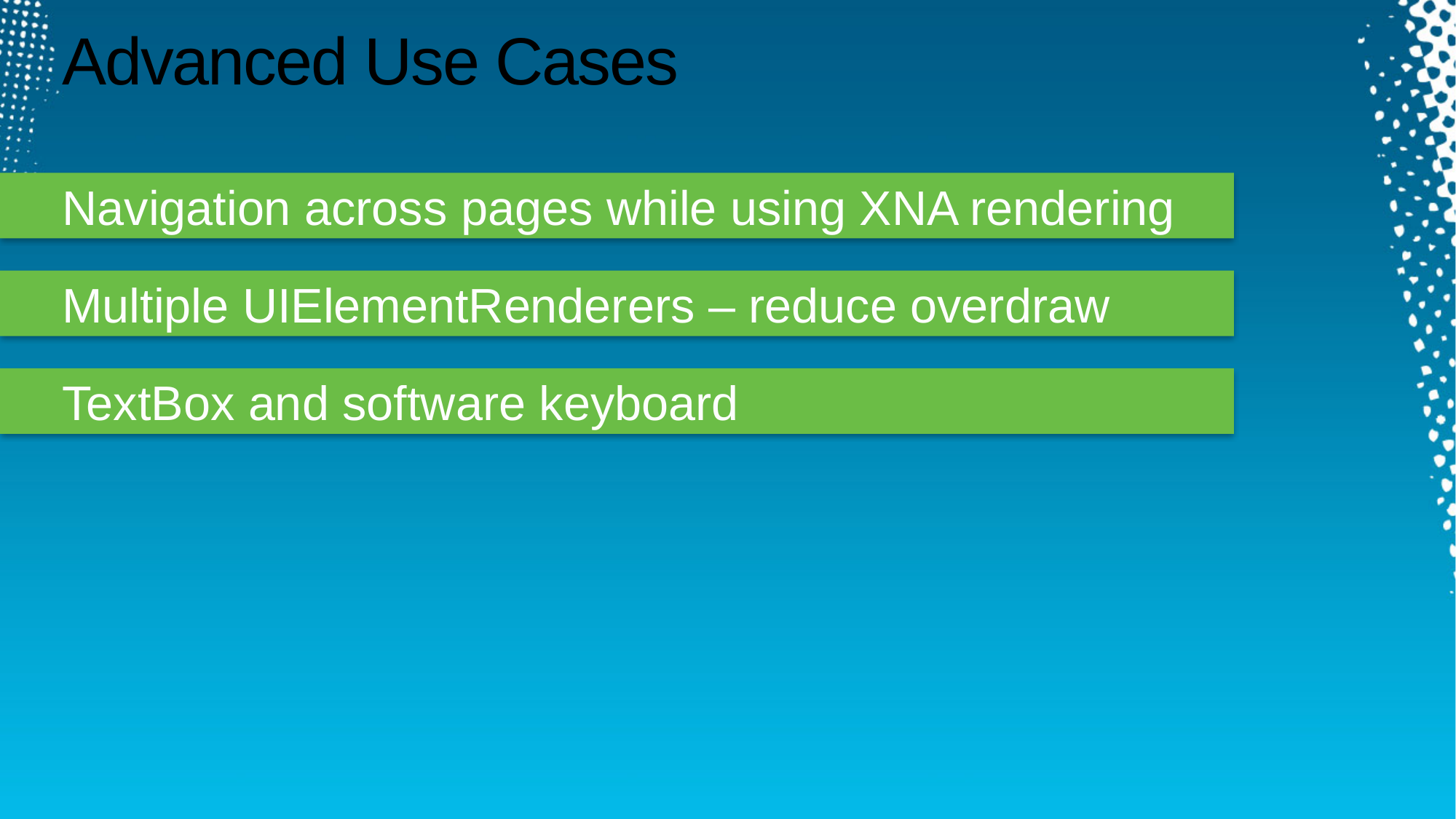

# Advanced Use Cases
Navigation across pages while using XNA rendering
Multiple UIElementRenderers – reduce overdraw
TextBox and software keyboard